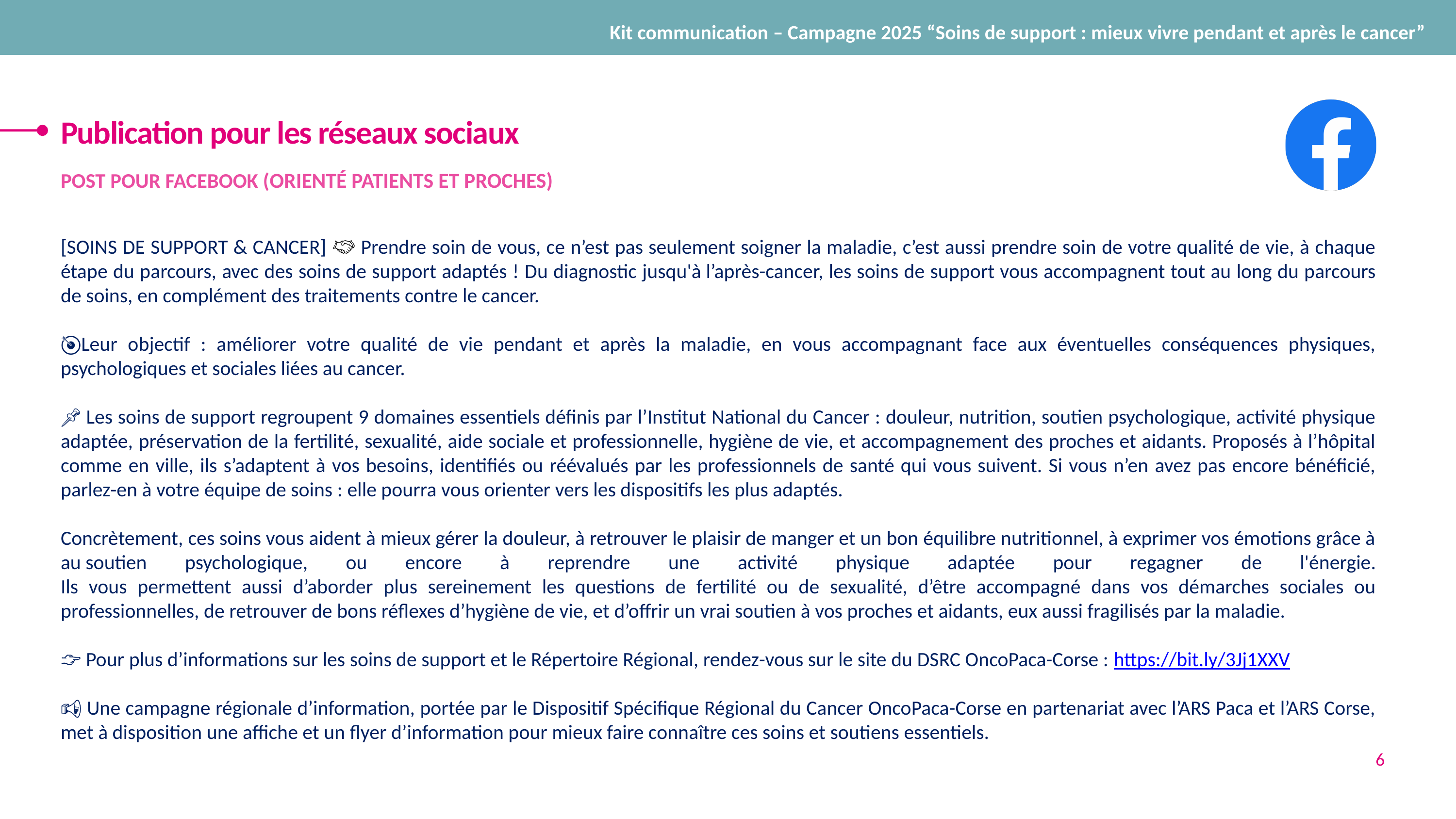

Kit communication – Campagne 2025 “Soins de support : mieux vivre pendant et après le cancer”

Publication pour les réseaux sociaux

POST POUR FACEBOOK (ORIENTÉ PATIENTS ET PROCHES)
[SOINS DE SUPPORT & CANCER] 🤝 Prendre soin de vous, ce n’est pas seulement soigner la maladie, c’est aussi prendre soin de votre qualité de vie, à chaque étape du parcours, avec des soins de support adaptés ! Du diagnostic jusqu'à l’après-cancer, les soins de support vous accompagnent tout au long du parcours de soins, en complément des traitements contre le cancer.

🎯Leur objectif : améliorer votre qualité de vie pendant et après la maladie, en vous accompagnant face aux éventuelles conséquences physiques, psychologiques et sociales liées au cancer.

📌 Les soins de support regroupent 9 domaines essentiels définis par l’Institut National du Cancer : douleur, nutrition, soutien psychologique, activité physique adaptée, préservation de la fertilité, sexualité, aide sociale et professionnelle, hygiène de vie, et accompagnement des proches et aidants. Proposés à l’hôpital comme en ville, ils s’adaptent à vos besoins, identifiés ou réévalués par les professionnels de santé qui vous suivent. Si vous n’en avez pas encore bénéficié, parlez-en à votre équipe de soins : elle pourra vous orienter vers les dispositifs les plus adaptés.

Concrètement, ces soins vous aident à mieux gérer la douleur, à retrouver le plaisir de manger et un bon équilibre nutritionnel, à exprimer vos émotions grâce à au soutien psychologique, ou encore à reprendre une activité physique adaptée pour regagner de l'énergie.
Ils vous permettent aussi d’aborder plus sereinement les questions de fertilité ou de sexualité, d’être accompagné dans vos démarches sociales ou professionnelles, de retrouver de bons réflexes d’hygiène de vie, et d’offrir un vrai soutien à vos proches et aidants, eux aussi fragilisés par la maladie.
👉 Pour plus d’informations sur les soins de support et le Répertoire Régional, rendez-vous sur le site du DSRC OncoPaca-Corse : https://bit.ly/3Jj1XXV

📢 Une campagne régionale d’information, portée par le Dispositif Spécifique Régional du Cancer OncoPaca-Corse en partenariat avec l’ARS Paca et l’ARS Corse, met à disposition une affiche et un flyer d’information pour mieux faire connaître ces soins et soutiens essentiels.

6